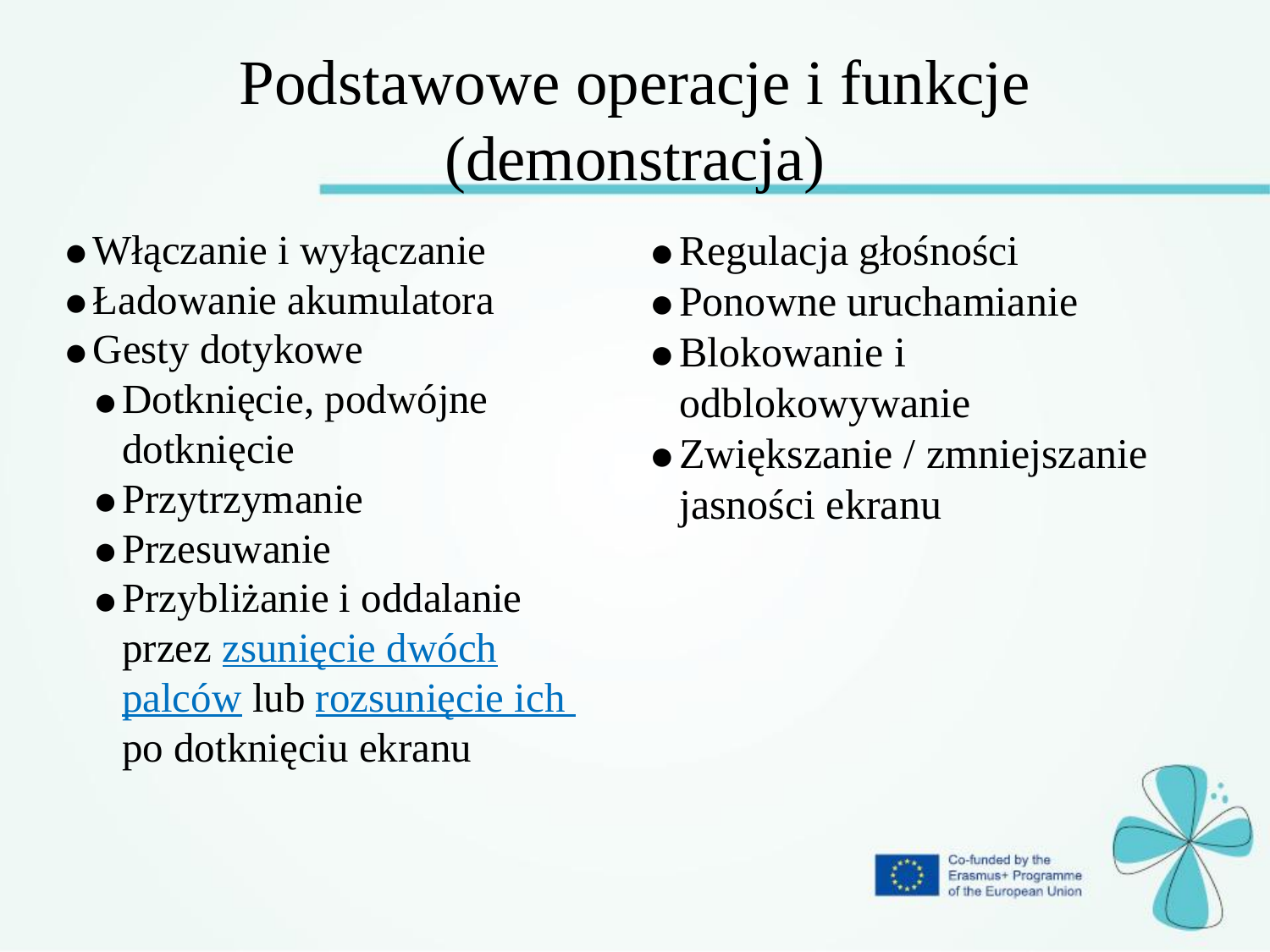

Podstawowe operacje i funkcje (demonstracja)
Włączanie i wyłączanie
Ładowanie akumulatora
Gesty dotykowe
Dotknięcie, podwójne dotknięcie
Przytrzymanie
Przesuwanie
Przybliżanie i oddalanie  przez zsunięcie dwóch palców lub rozsunięcie ich  po dotknięciu ekranu
Regulacja głośności
Ponowne uruchamianie
Blokowanie i odblokowywanie
Zwiększanie / zmniejszanie jasności ekranu